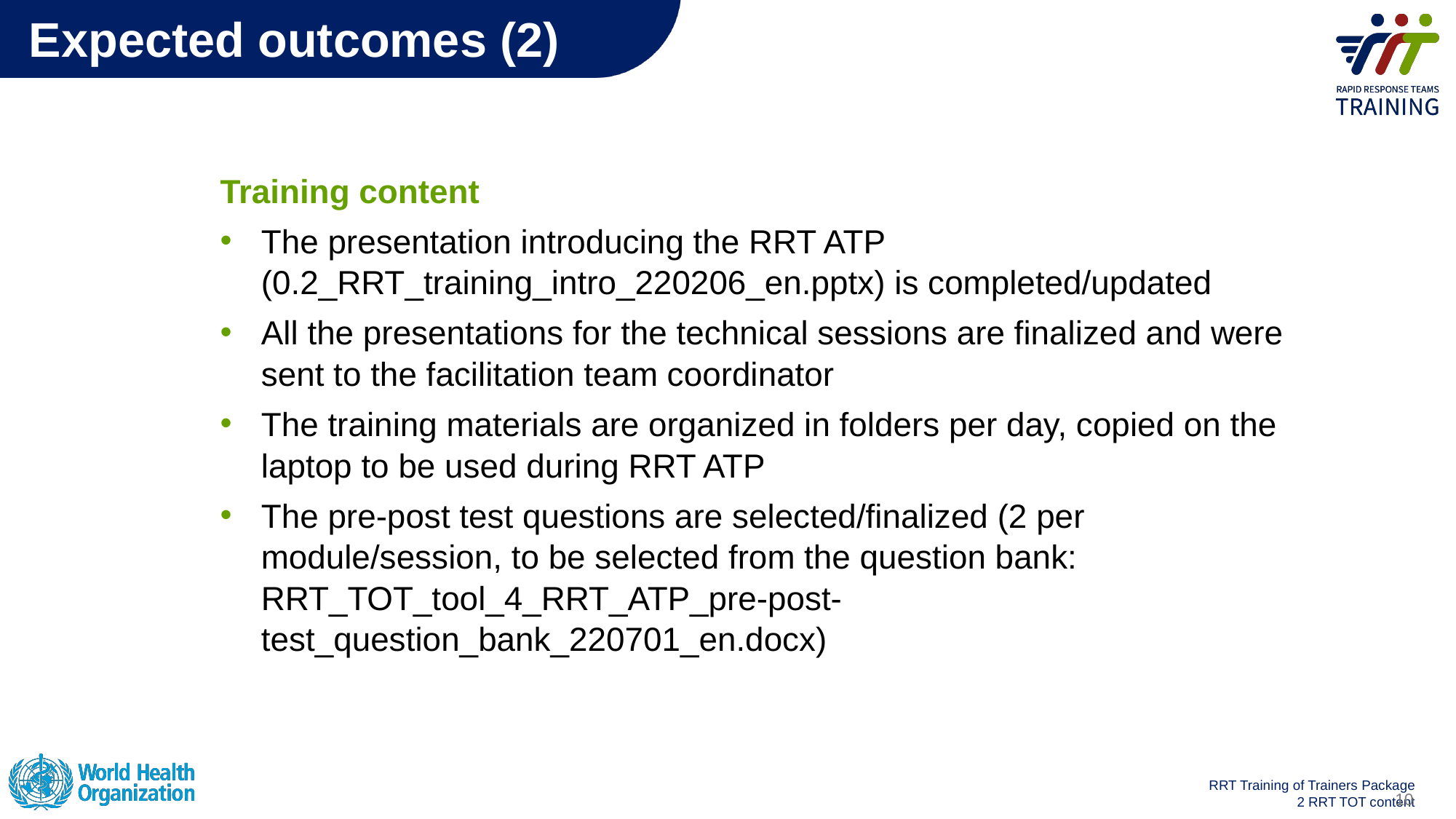

# Expected outcomes (2)
Training content
The presentation introducing the RRT ATP (0.2_RRT_training_intro_220206_en.pptx) is completed/updated
All the presentations for the technical sessions are finalized and were sent to the facilitation team coordinator
The training materials are organized in folders per day, copied on the laptop to be used during RRT ATP
The pre-post test questions are selected/finalized (2 per module/session, to be selected from the question bank: RRT_TOT_tool_4_RRT_ATP_pre-post-test_question_bank_220701_en.docx)